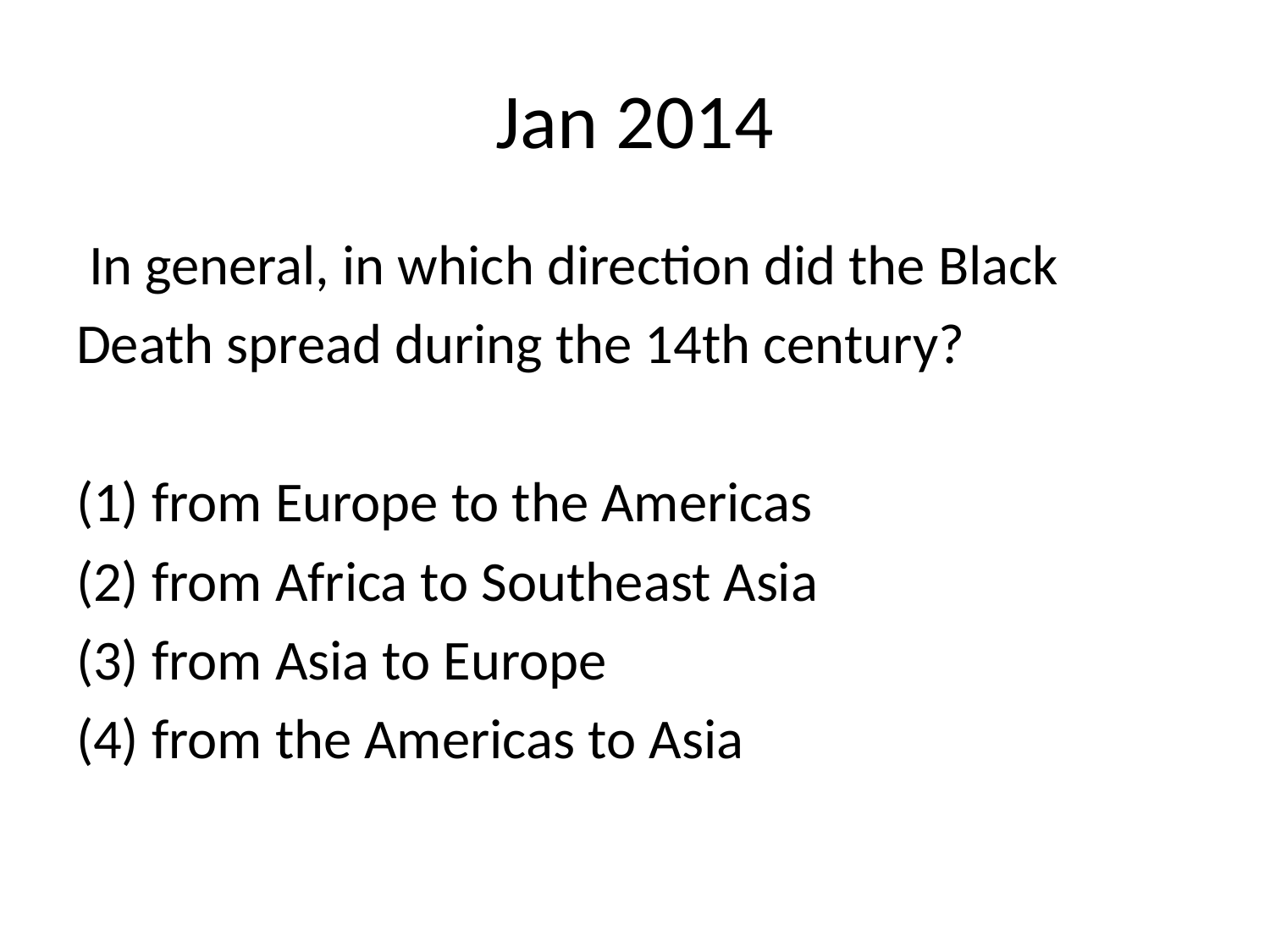

# Jan 2014
 In general, in which direction did the Black
Death spread during the 14th century?

(1) from Europe to the Americas
(2) from Africa to Southeast Asia
(3) from Asia to Europe
(4) from the Americas to Asia